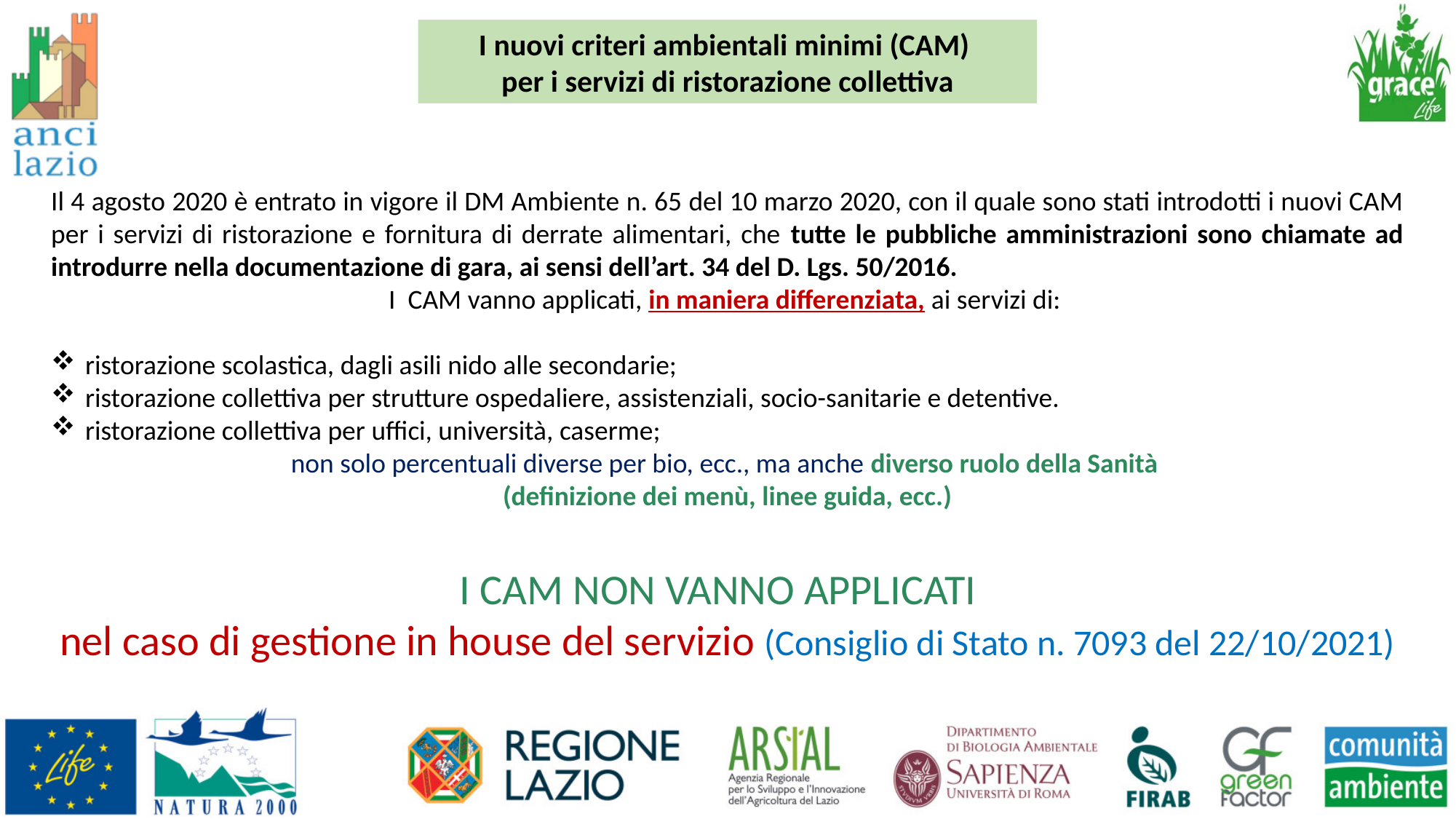

I nuovi criteri ambientali minimi (CAM)
per i servizi di ristorazione collettiva

Il 4 agosto 2020 è entrato in vigore il DM Ambiente n. 65 del 10 marzo 2020, con il quale sono stati introdotti i nuovi CAM per i servizi di ristorazione e fornitura di derrate alimentari, che tutte le pubbliche amministrazioni sono chiamate ad introdurre nella documentazione di gara, ai sensi dell’art. 34 del D. Lgs. 50/2016.
I  CAM vanno applicati, in maniera differenziata, ai servizi di:

ristorazione scolastica, dagli asili nido alle secondarie;
ristorazione collettiva per strutture ospedaliere, assistenziali, socio-sanitarie e detentive.
ristorazione collettiva per uffici, università, caserme;
non solo percentuali diverse per bio, ecc., ma anche diverso ruolo della Sanità
(definizione dei menù, linee guida, ecc.)

I CAM NON VANNO APPLICATI
nel caso di gestione in house del servizio (Consiglio di Stato n. 7093 del 22/10/2021)